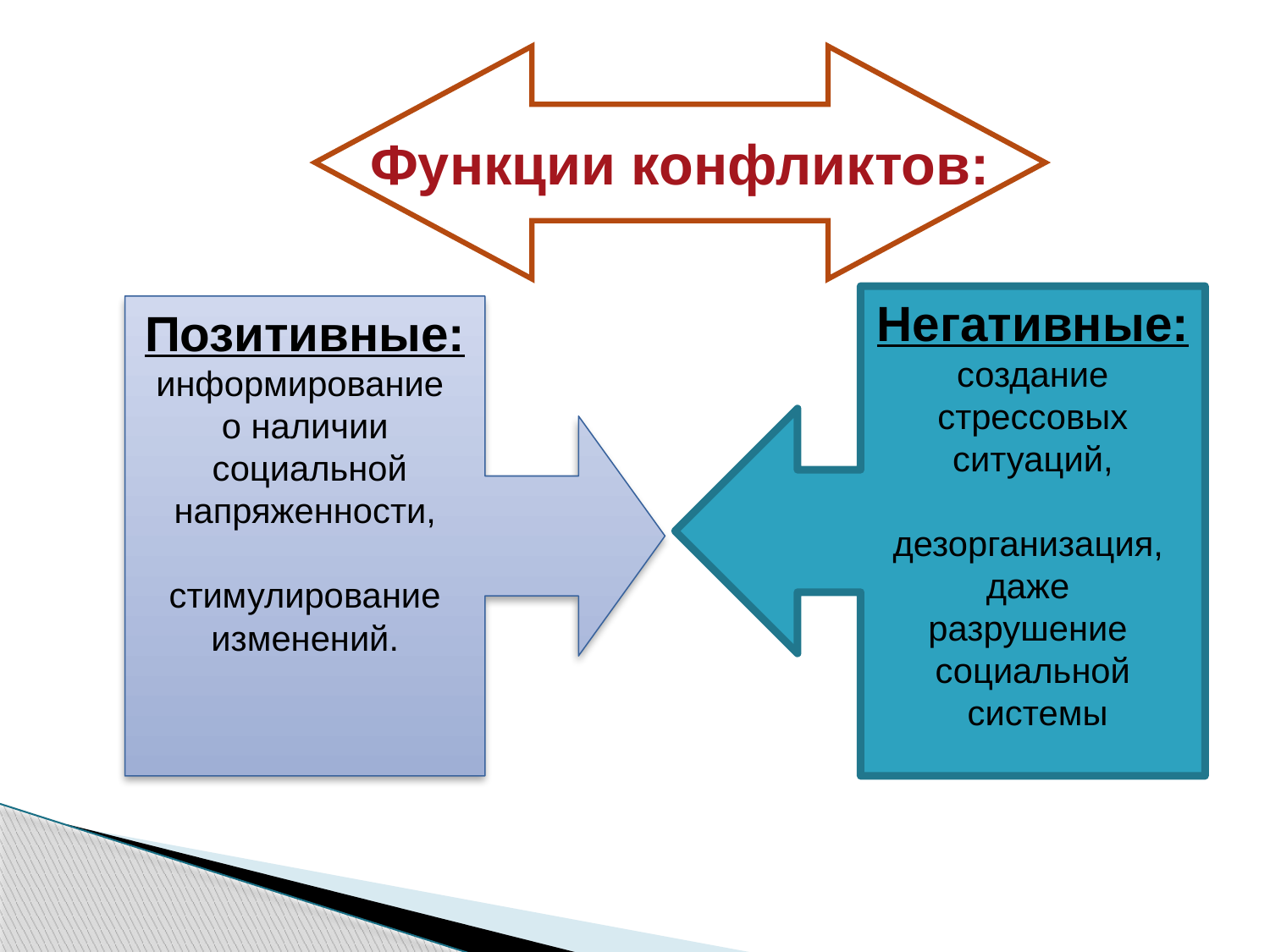

Функции конфликтов:

Негативные:
создание
стрессовых
 ситуаций,

дезорганизация,
даже
разрушение
социальной
 системы
Позитивные:
информирование
о наличии
 социальной
напряженности,

стимулирование
изменений.